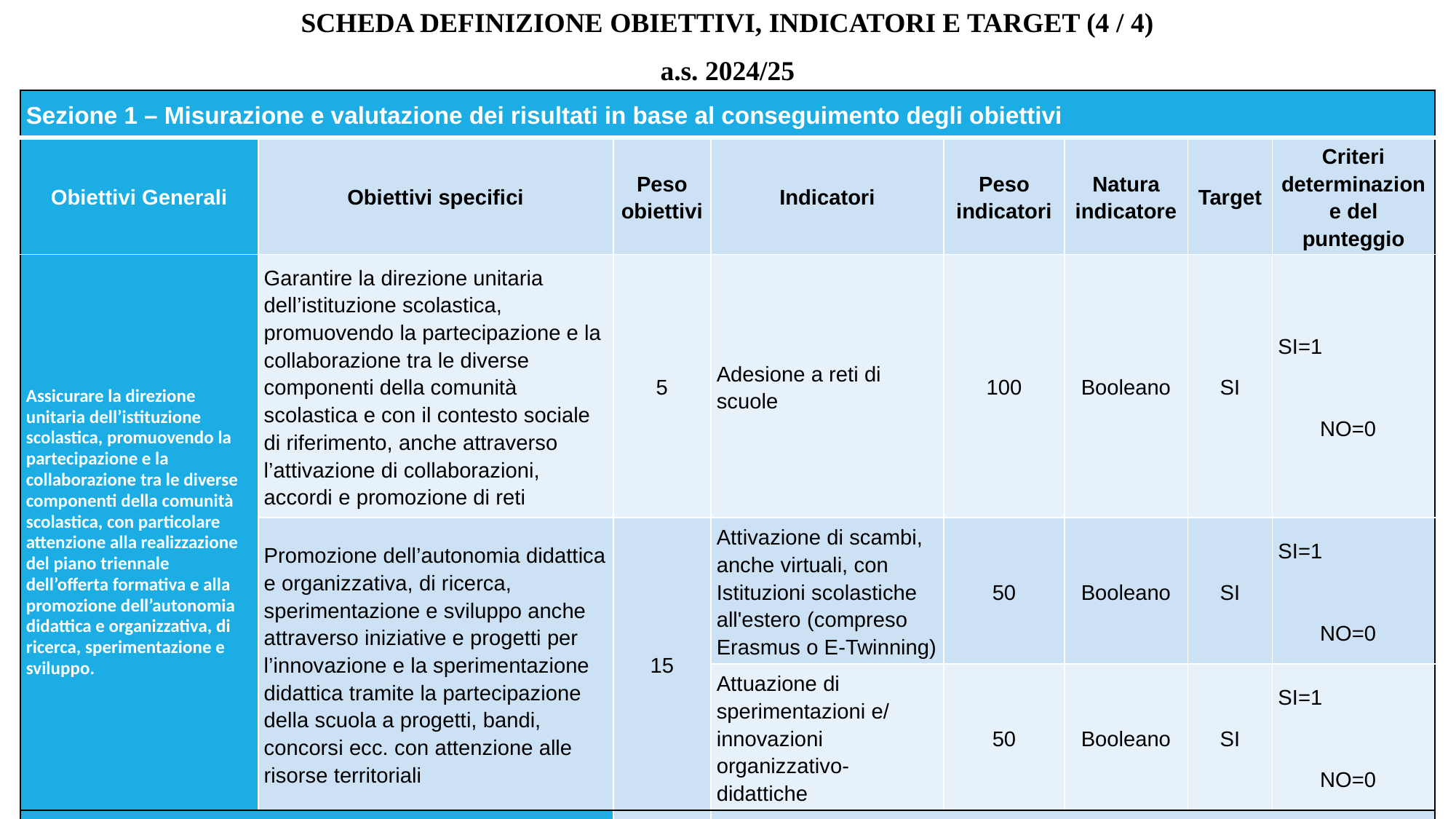

SCHEDA DEFINIZIONE OBIETTIVI, INDICATORI E TARGET (4 / 4)
a.s. 2024/25
| Sezione 1 – Misurazione e valutazione dei risultati in base al conseguimento degli obiettivi |  |  |  |  |  |  |  |
| --- | --- | --- | --- | --- | --- | --- | --- |
| Obiettivi Generali | Obiettivi specifici | Peso obiettivi | Indicatori | Peso indicatori | Natura indicatore | Target | Criteri determinazione del punteggio |
| Assicurare la direzione unitaria dell’istituzione scolastica, promuovendo la partecipazione e la collaborazione tra le diverse componenti della comunità scolastica, con particolare attenzione alla realizzazione del piano triennale dell’offerta formativa e alla promozione dell’autonomia didattica e organizzativa, di ricerca, sperimentazione e sviluppo. | Garantire la direzione unitaria dell’istituzione scolastica, promuovendo la partecipazione e la collaborazione tra le diverse componenti della comunità scolastica e con il contesto sociale di riferimento, anche attraverso l’attivazione di collaborazioni, accordi e promozione di reti | 5 | Adesione a reti di scuole | 100 | Booleano | SI | SI=1 NO=0 |
|  | Promozione dell’autonomia didattica e organizzativa, di ricerca, sperimentazione e sviluppo anche attraverso iniziative e progetti per l’innovazione e la sperimentazione didattica tramite la partecipazione della scuola a progetti, bandi, concorsi ecc. con attenzione alle risorse territoriali | 15 | Attivazione di scambi, anche virtuali, con Istituzioni scolastiche all'estero (compreso Erasmus o E-Twinning) | 50 | Booleano | SI | SI=1 NO=0 |
|  |  |  | Attuazione di sperimentazioni e/ innovazioni organizzativo-didattiche | 50 | Booleano | SI | SI=1 NO=0 |
| TOTALE PESO OBIETTIVI |  | 80 |  |  |  |  |  |